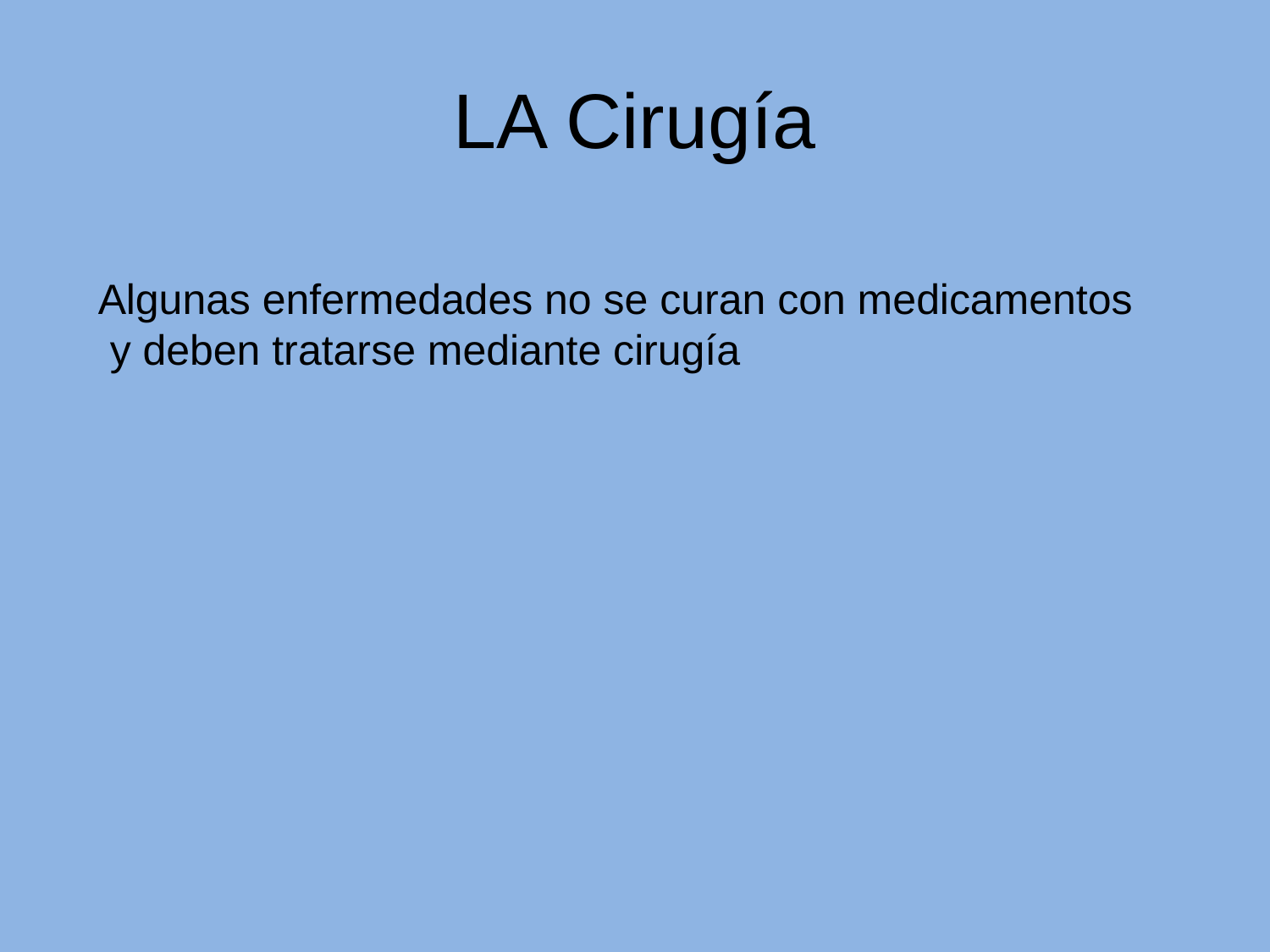

# LA Cirugía
Algunas enfermedades no se curan con medicamentos
 y deben tratarse mediante cirugía